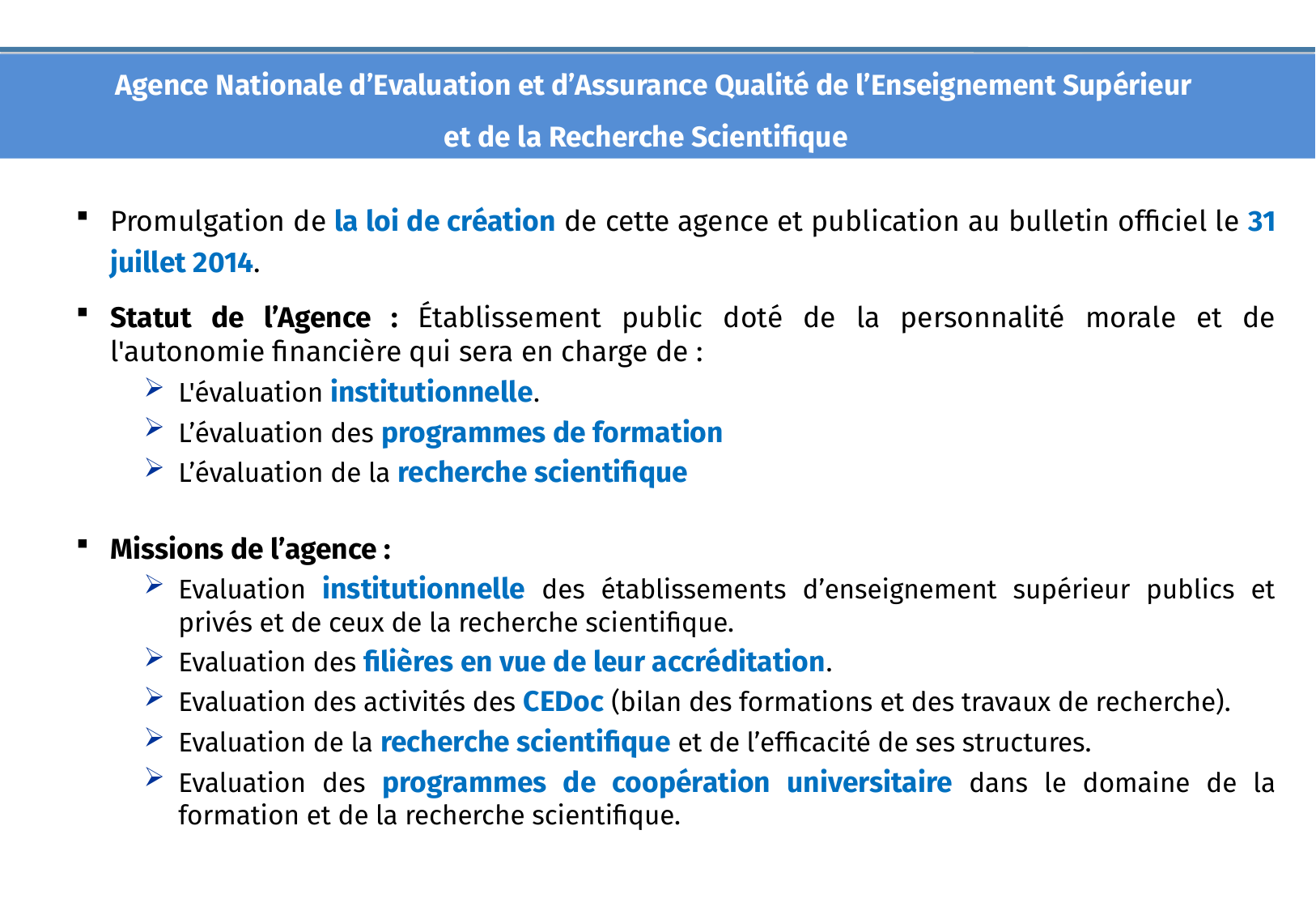

Agence Nationale d’Evaluation et d’Assurance Qualité de l’Enseignement Supérieur
et de la Recherche Scientifique
Promulgation de la loi de création de cette agence et publication au bulletin officiel le 31 juillet 2014.
Statut de l’Agence : Établissement public doté de la personnalité morale et de l'autonomie financière qui sera en charge de :
L'évaluation institutionnelle.
L’évaluation des programmes de formation
L’évaluation de la recherche scientifique

Missions de l’agence :
Evaluation institutionnelle des établissements d’enseignement supérieur publics et privés et de ceux de la recherche scientifique.
Evaluation des filières en vue de leur accréditation.
Evaluation des activités des CEDoc (bilan des formations et des travaux de recherche).
Evaluation de la recherche scientifique et de l’efficacité de ses structures.
Evaluation des programmes de coopération universitaire dans le domaine de la formation et de la recherche scientifique.